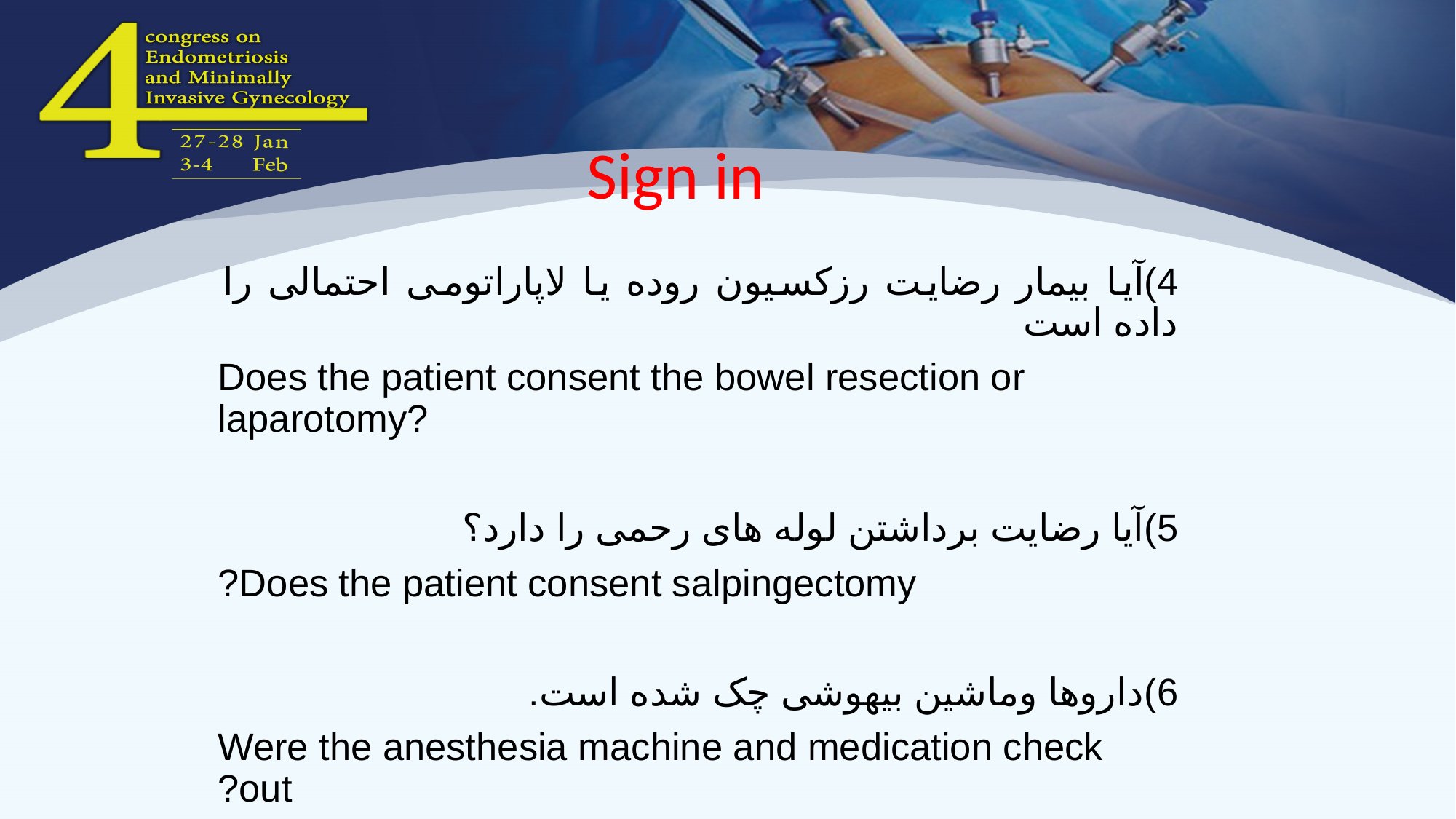

# Sign in
4)آیا بیمار رضایت رزکسیون روده یا لاپاراتومی احتمالی را داده است
Does the patient consent the bowel resection or laparotomy?

5)آیا رضایت برداشتن لوله های رحمی را دارد؟
Does the patient consent salpingectomy?

6)داروها وماشین بیهوشی چک شده است.
Were the anesthesia machine and medication check out?